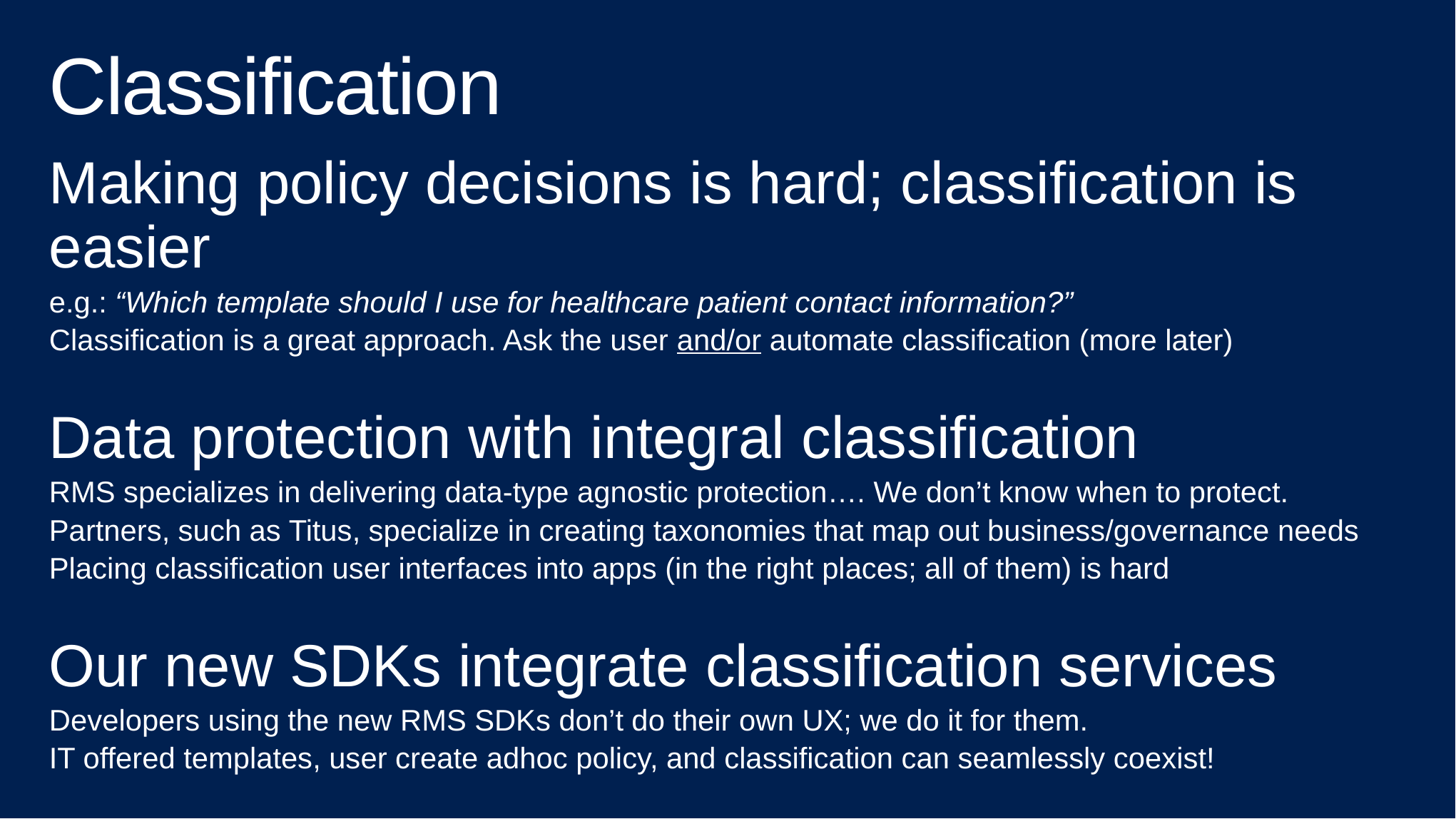

# Classification
Making policy decisions is hard; classification is easier
e.g.: “Which template should I use for healthcare patient contact information?”
Classification is a great approach. Ask the user and/or automate classification (more later)

Data protection with integral classification
RMS specializes in delivering data-type agnostic protection…. We don’t know when to protect.
Partners, such as Titus, specialize in creating taxonomies that map out business/governance needs
Placing classification user interfaces into apps (in the right places; all of them) is hard

Our new SDKs integrate classification services
Developers using the new RMS SDKs don’t do their own UX; we do it for them.
IT offered templates, user create adhoc policy, and classification can seamlessly coexist!